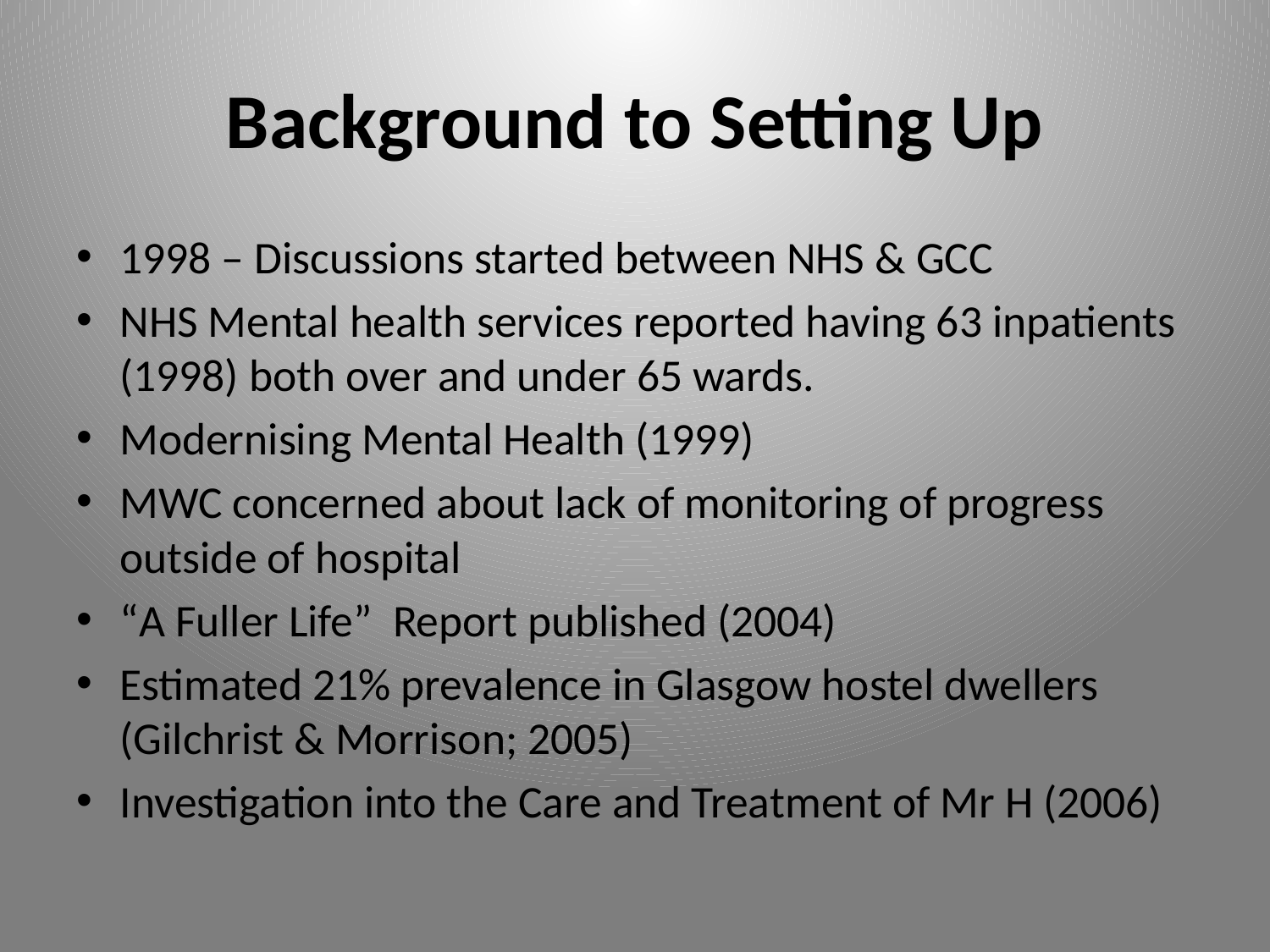

# Background to Setting Up
1998 – Discussions started between NHS & GCC
NHS Mental health services reported having 63 inpatients (1998) both over and under 65 wards.
Modernising Mental Health (1999)
MWC concerned about lack of monitoring of progress outside of hospital
“A Fuller Life”  Report published (2004)
Estimated 21% prevalence in Glasgow hostel dwellers (Gilchrist & Morrison; 2005)
Investigation into the Care and Treatment of Mr H (2006)